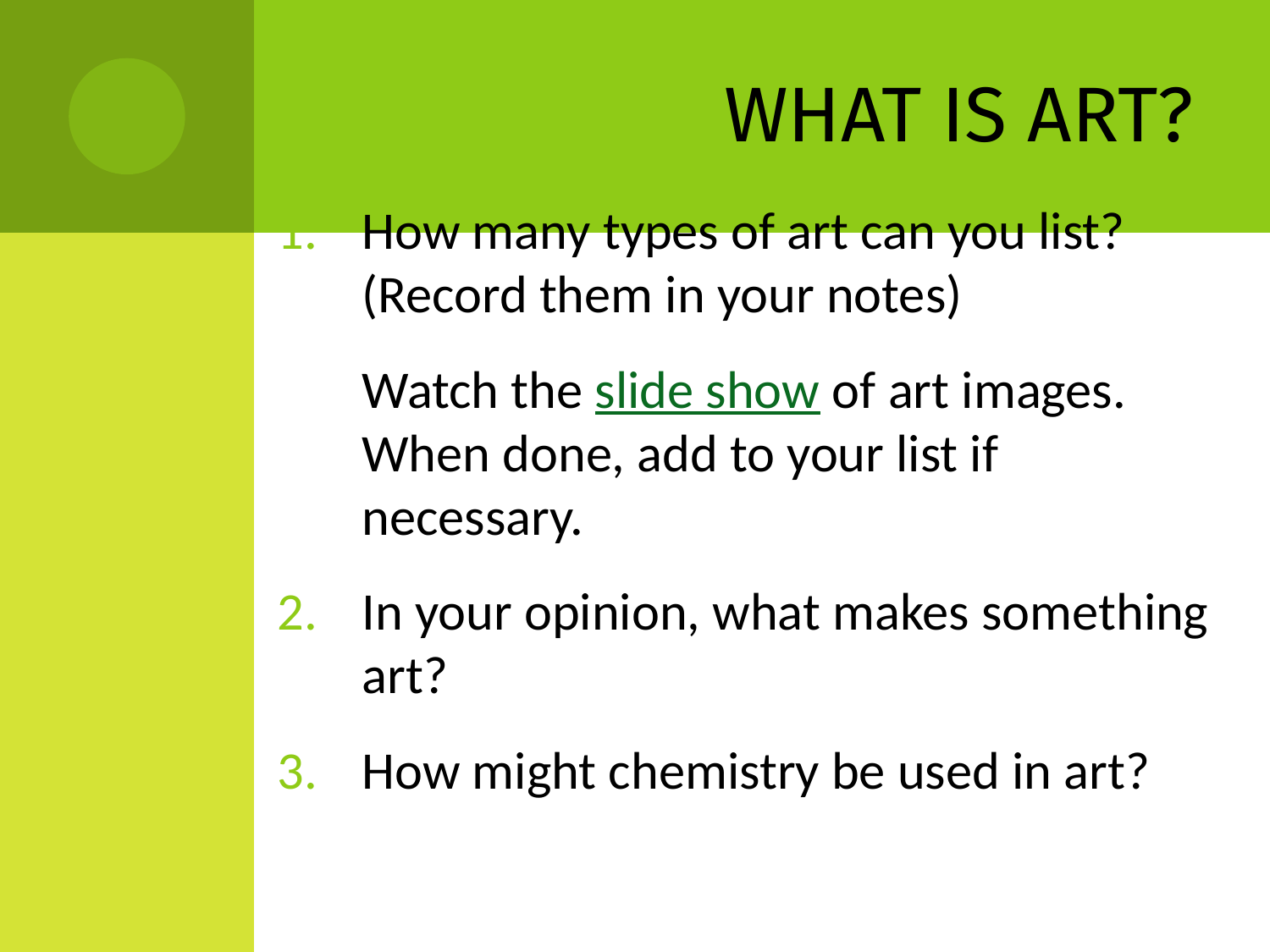

# What is Art?
How many types of art can you list? (Record them in your notes)
     	Watch the slide show of art images.  When done, add to your list if necessary.
In your opinion, what makes something art?
How might chemistry be used in art?